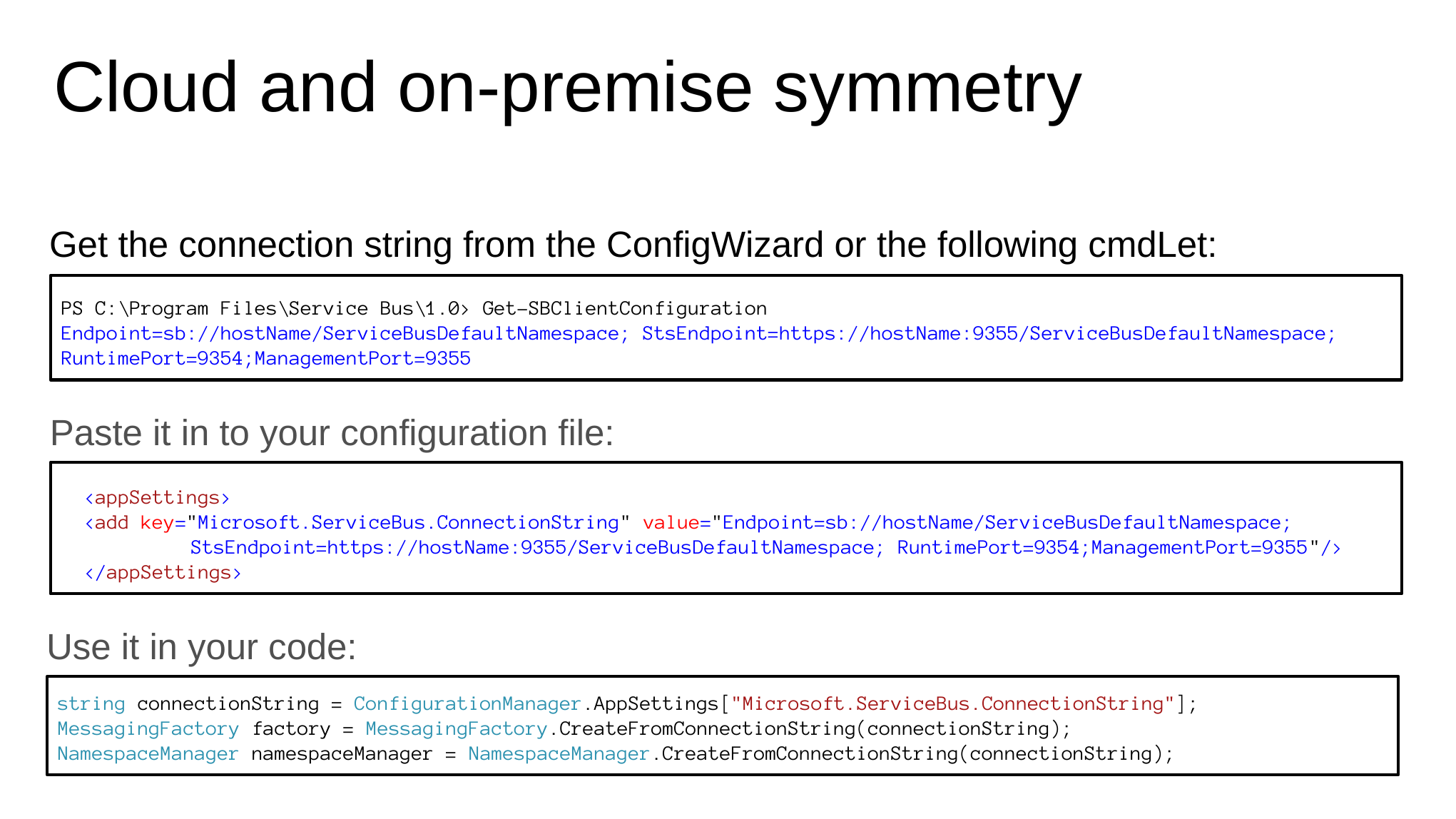

# Cloud and on-premise symmetry
Get the connection string from the ConfigWizard or the following cmdLet:
PS C:\Program Files\Service Bus\1.0> Get-SBClientConfiguration
Endpoint=sb://hostName/ServiceBusDefaultNamespace; StsEndpoint=https://hostName:9355/ServiceBusDefaultNamespace; RuntimePort=9354;ManagementPort=9355
Paste it in to your configuration file:
  <appSettings>
  <add key="Microsoft.ServiceBus.ConnectionString" value="Endpoint=sb://hostName/ServiceBusDefaultNamespace;
	  StsEndpoint=https://hostName:9355/ServiceBusDefaultNamespace; RuntimePort=9354;ManagementPort=9355"/>
  </appSettings>
Use it in your code:
string connectionString = ConfigurationManager.AppSettings["Microsoft.ServiceBus.ConnectionString"];
MessagingFactory factory = MessagingFactory.CreateFromConnectionString(connectionString);
NamespaceManager namespaceManager = NamespaceManager.CreateFromConnectionString(connectionString);